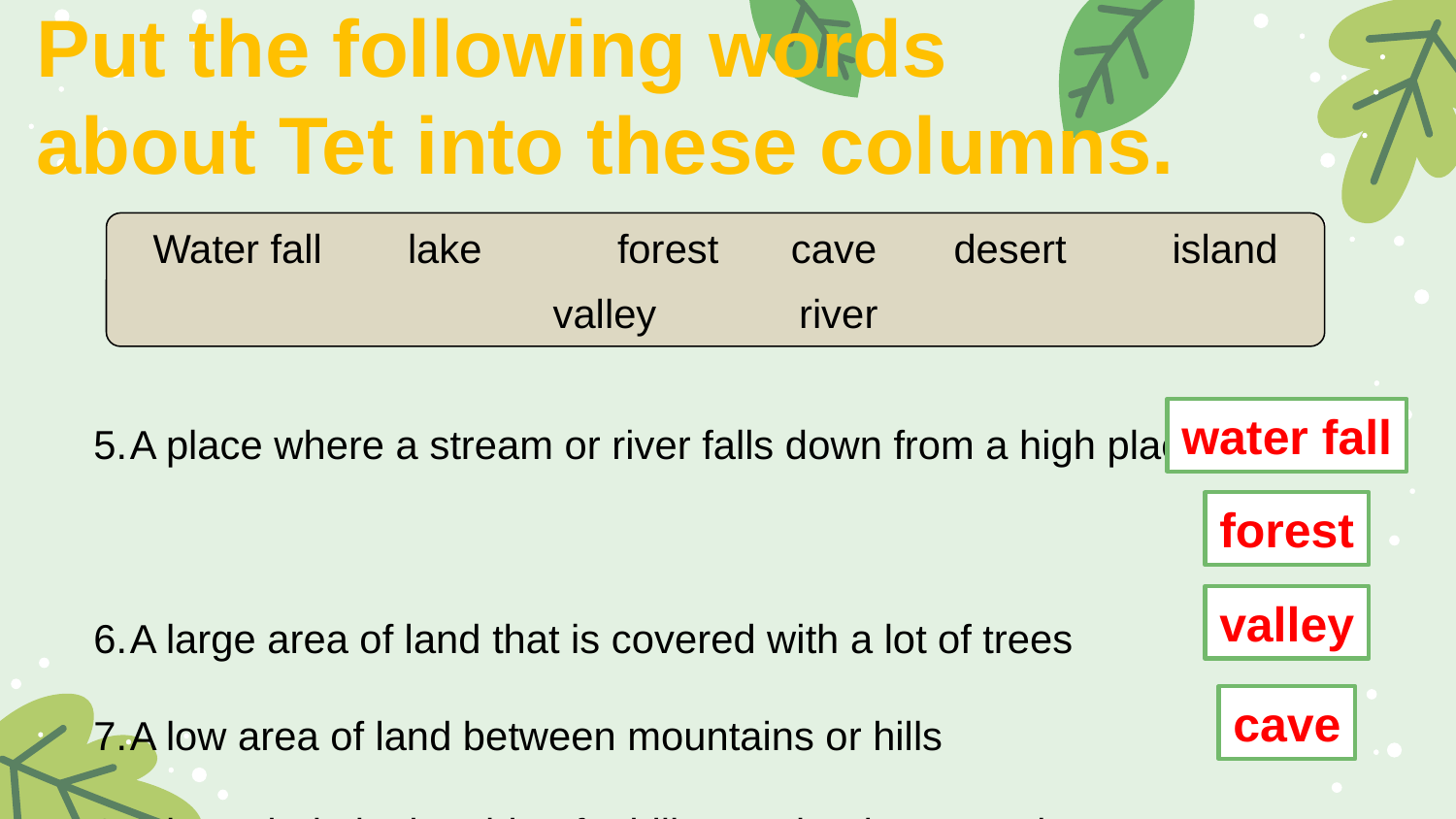

# Put the following words about Tet into these columns.
Water fall	lake	         forest	     cave	desert	island
valley	         river
5.	A place where a stream or river falls down from a high place
6.	A large area of land that is covered with a lot of trees
7.	A low area of land between mountains or hills
8.	A large hole in the side of a hill or under the ground
water fall
forest
valley
cave